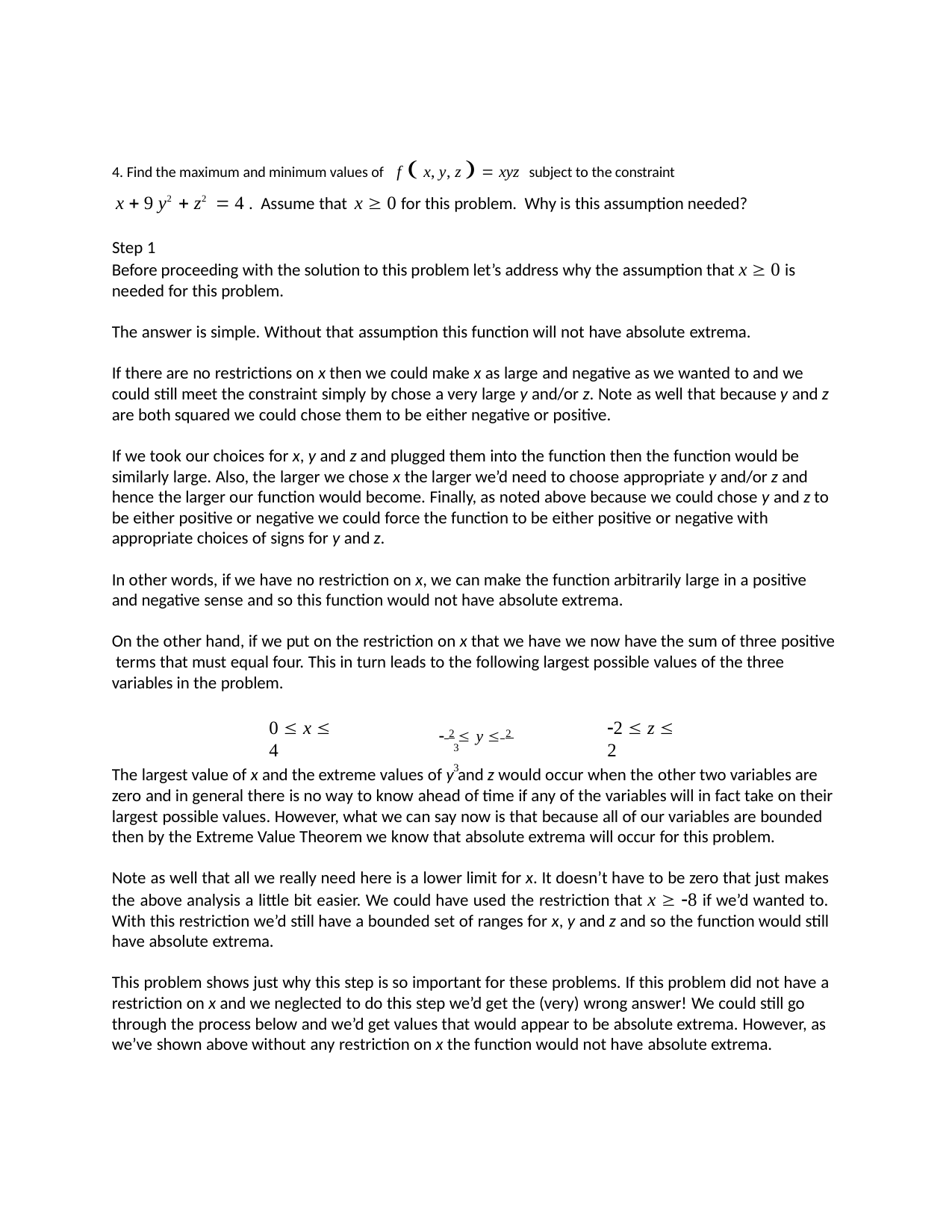

4. Find the maximum and minimum values of f ( x, y, z ) = xyz subject to the constraint
x + 9 y2 + z2 = 4 . Assume that x ≥ 0 for this problem. Why is this assumption needed?

Step 1
Before proceeding with the solution to this problem let’s address why the assumption that x ≥ 0 is  needed for this problem.

The answer is simple. Without that assumption this function will not have absolute extrema.

If there are no restrictions on x then we could make x as large and negative as we wanted to and we  could still meet the constraint simply by chose a very large y and/or z. Note as well that because y and z  are both squared we could chose them to be either negative or positive.

If we took our choices for x, y and z and plugged them into the function then the function would be  similarly large. Also, the larger we chose x the larger we’d need to choose appropriate y and/or z and  hence the larger our function would become. Finally, as noted above because we could chose y and z to  be either positive or negative we could force the function to be either positive or negative with  appropriate choices of signs for y and z.

In other words, if we have no restriction on x, we can make the function arbitrarily large in a positive  and negative sense and so this function would not have absolute extrema.

On the other hand, if we put on the restriction on x that we have we now have the sum of three positive  terms that must equal four. This in turn leads to the following largest possible values of the three  variables in the problem.
− 2 ≤ y ≤ 2  3	3
−2 ≤ z ≤ 2
0 ≤ x ≤ 4
The largest value of x and the extreme values of y and z would occur when the other two variables are  zero and in general there is no way to know ahead of time if any of the variables will in fact take on their  largest possible values. However, what we can say now is that because all of our variables are bounded  then by the Extreme Value Theorem we know that absolute extrema will occur for this problem.

Note as well that all we really need here is a lower limit for x. It doesn’t have to be zero that just makes  the above analysis a little bit easier. We could have used the restriction that x ≥ −8 if we’d wanted to.  With this restriction we’d still have a bounded set of ranges for x, y and z and so the function would still  have absolute extrema.

This problem shows just why this step is so important for these problems. If this problem did not have a  restriction on x and we neglected to do this step we’d get the (very) wrong answer! We could still go  through the process below and we’d get values that would appear to be absolute extrema. However, as  we’ve shown above without any restriction on x the function would not have absolute extrema.